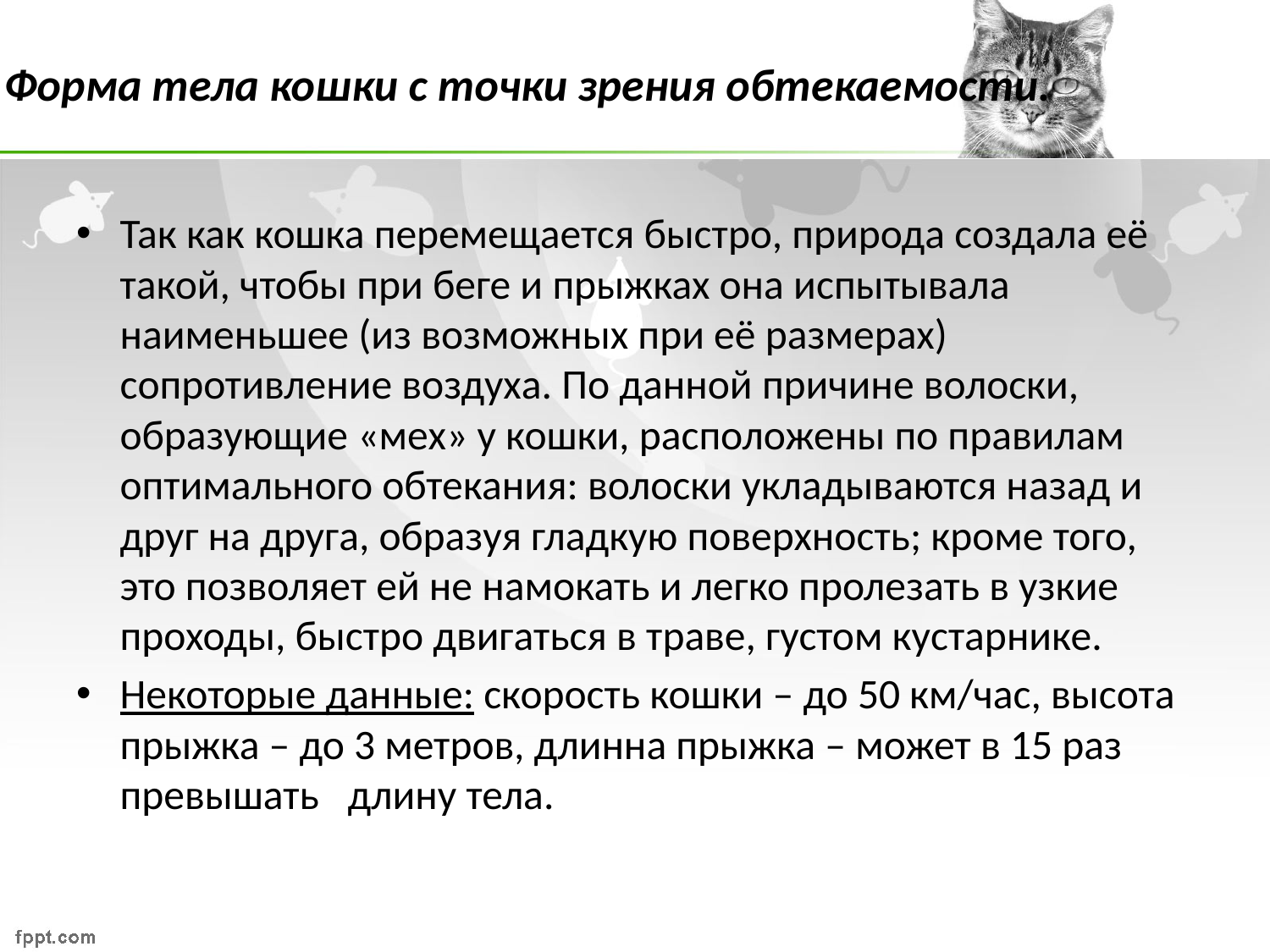

# Форма тела кошки с точки зрения обтекаемости.
Так как кошка перемещается быстро, природа создала её такой, чтобы при беге и прыжках она испытывала наименьшее (из возможных при её размерах) сопротивление воздуха. По данной причине волоски, образующие «мех» у кошки, расположены по правилам оптимального обтекания: волоски укладываются назад и друг на друга, образуя гладкую поверхность; кроме того, это позволяет ей не намокать и легко пролезать в узкие проходы, быстро двигаться в траве, густом кустарнике.
Некоторые данные: скорость кошки – до 50 км/час, высота прыжка – до 3 метров, длинна прыжка – может в 15 раз превышать   длину тела.